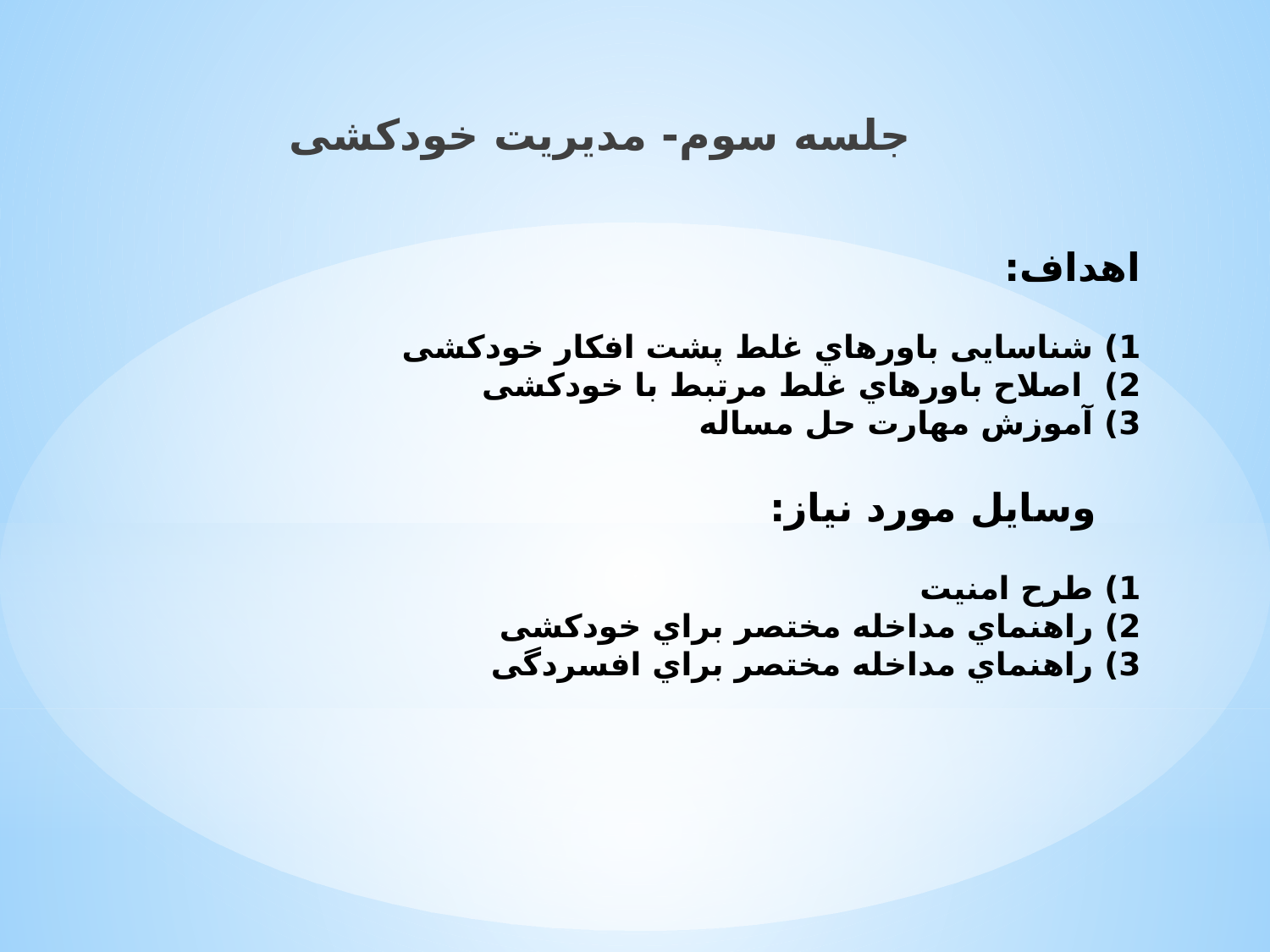

ﺟﻠﺴﻪ ﺳﻮم- ﻣﺪﯾﺮﯾﺖ ﺧﻮدﮐﺸﯽ

# اﻫﺪاف: 1) ﺷﻨﺎﺳﺎﯾﯽ ﺑﺎورﻫﺎي ﻏﻠﻂ ﭘﺸﺖ اﻓﮑﺎر ﺧﻮدﮐﺸﯽ 2)  اﺻﻼح ﺑﺎورﻫﺎي ﻏﻠﻂ ﻣﺮﺗﺒﻂ ﺑﺎ ﺧﻮدﮐﺸﯽ 3) آﻣﻮزش ﻣﻬﺎرت ﺣﻞ ﻣﺴﺎﻟﻪ   وﺳﺎﯾﻞ ﻣﻮرد ﻧﯿﺎز: 1) ﻃﺮح اﻣﻨﯿﺖ 2) راﻫﻨﻤﺎي ﻣﺪاﺧﻠﻪ ﻣﺨﺘﺼﺮ ﺑﺮاي ﺧﻮدﮐﺸﯽ 3) راﻫﻨﻤﺎي ﻣﺪاﺧﻠﻪ ﻣﺨﺘﺼﺮ ﺑﺮاي اﻓﺴﺮدﮔﯽ